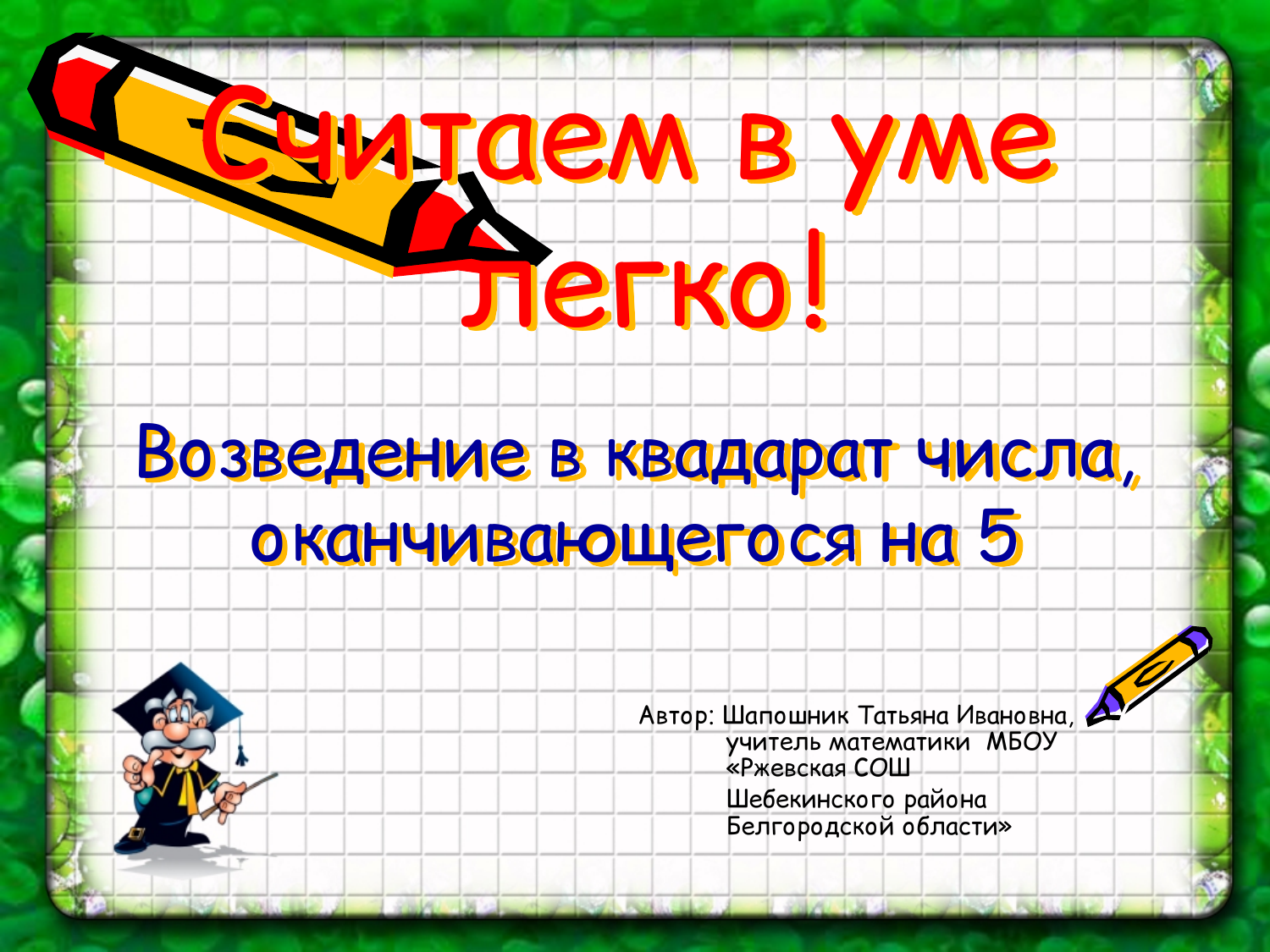

# Считаем в уме легко!
Возведение в квадарат числа, оканчивающегося на 5
Автор: Шапошник Татьяна Ивановна,
            учитель математики  МБОУ
            «Ржевская СОШ
            Шебекинского района
            Белгородской области»